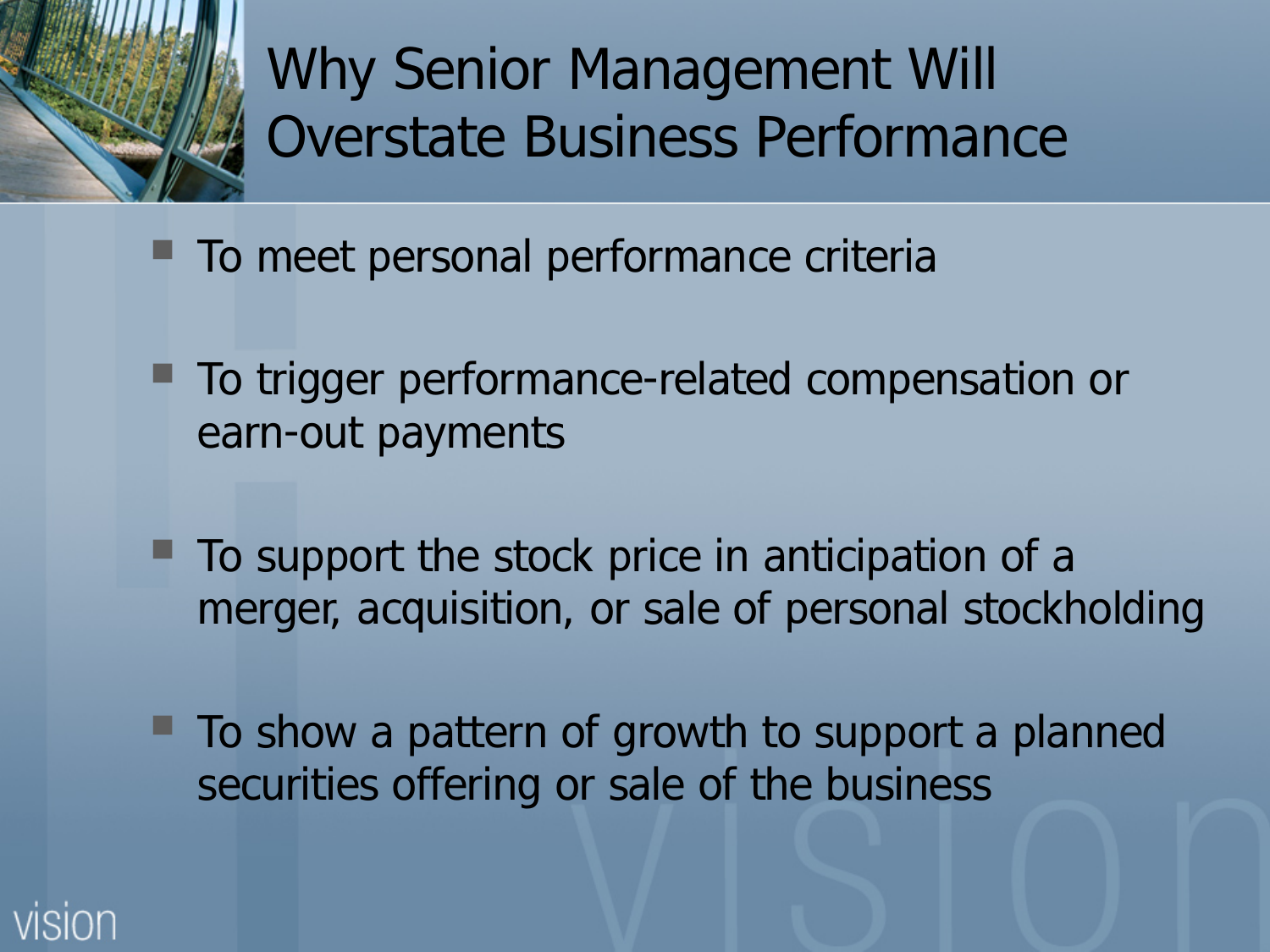

# Why Senior Management Will Overstate Business Performance
To meet personal performance criteria

To trigger performance-related compensation or earn-out payments

To support the stock price in anticipation of a merger, acquisition, or sale of personal stockholding

To show a pattern of growth to support a planned securities offering or sale of the business